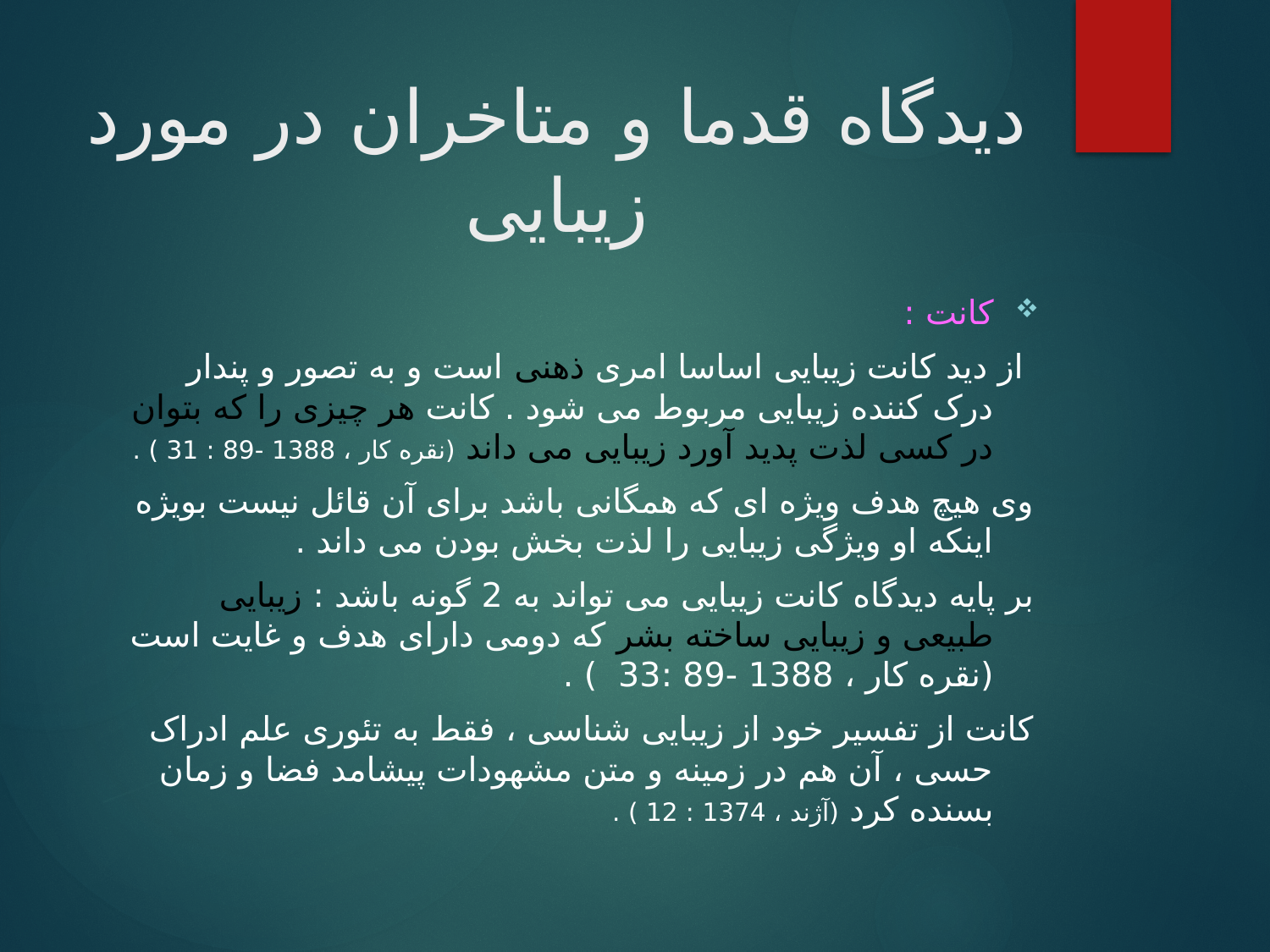

# دیدگاه قدما و متاخران در مورد زیبایی
کانت :
 از دید کانت زیبایی اساسا امری ذهنی است و به تصور و پندار درک کننده زیبایی مربوط می شود . کانت هر چیزی را که بتوان در کسی لذت پدید آورد زیبایی می داند (نقره کار ، 1388 -89 : 31 ) .
وی هیچ هدف ویژه ای که همگانی باشد برای آن قائل نیست بویژه اینکه او ویژگی زیبایی را لذت بخش بودن می داند .
بر پایه دیدگاه کانت زیبایی می تواند به 2 گونه باشد : زیبایی طبیعی و زیبایی ساخته بشر که دومی دارای هدف و غایت است (نقره کار ، 1388 -89 :33  ) .
کانت از تفسیر خود از زیبایی شناسی ، فقط به تئوری علم ادراک حسی ، آن هم در زمینه و متن مشهودات پیشامد فضا و زمان بسنده کرد (آژند ، 1374 : 12 ) .